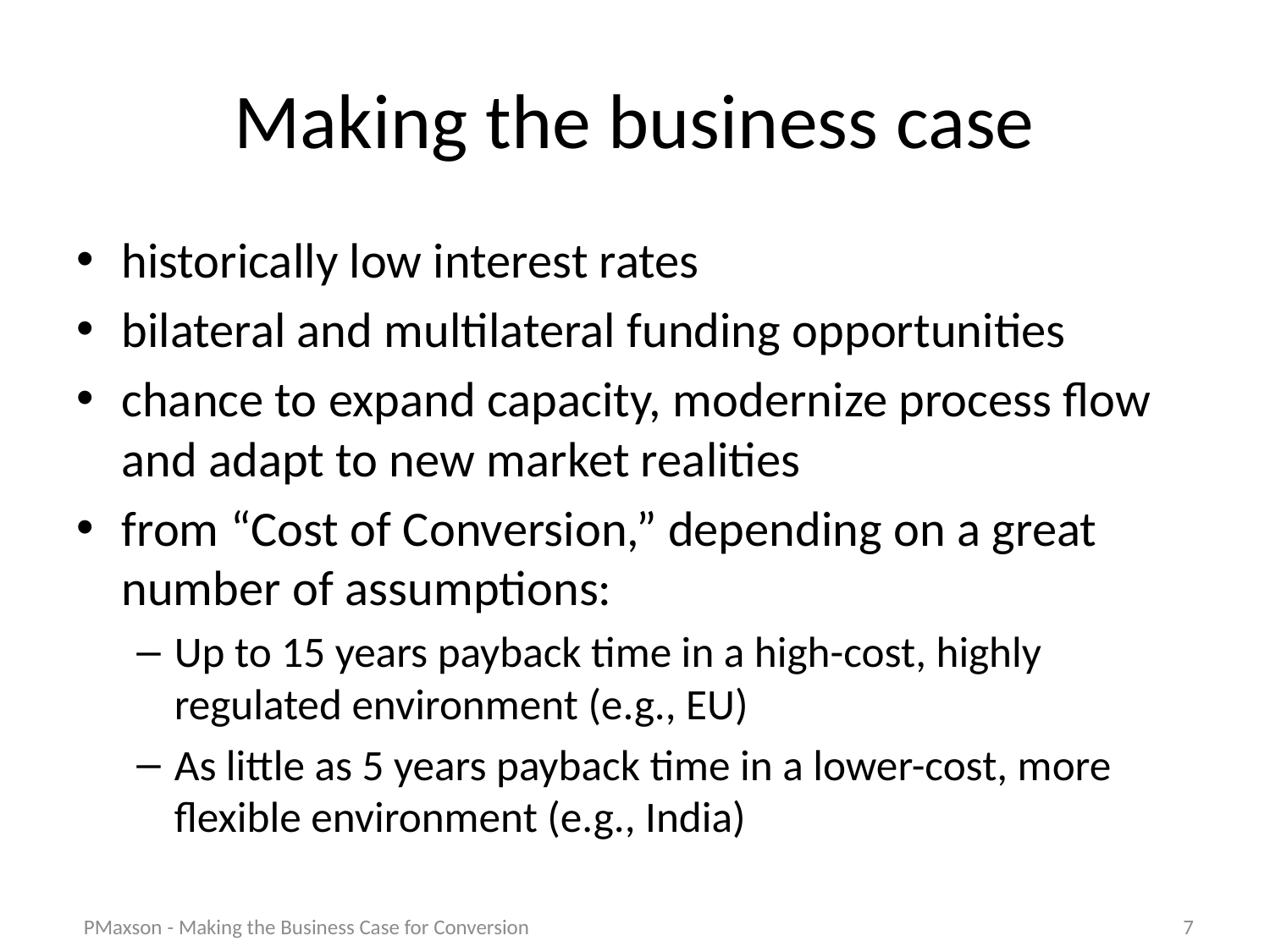

# Making the business case
historically low interest rates
bilateral and multilateral funding opportunities
chance to expand capacity, modernize process flow and adapt to new market realities
from “Cost of Conversion,” depending on a great number of assumptions:
Up to 15 years payback time in a high-cost, highly regulated environment (e.g., EU)
As little as 5 years payback time in a lower-cost, more flexible environment (e.g., India)

PMaxson - Making the Business Case for Conversion
7